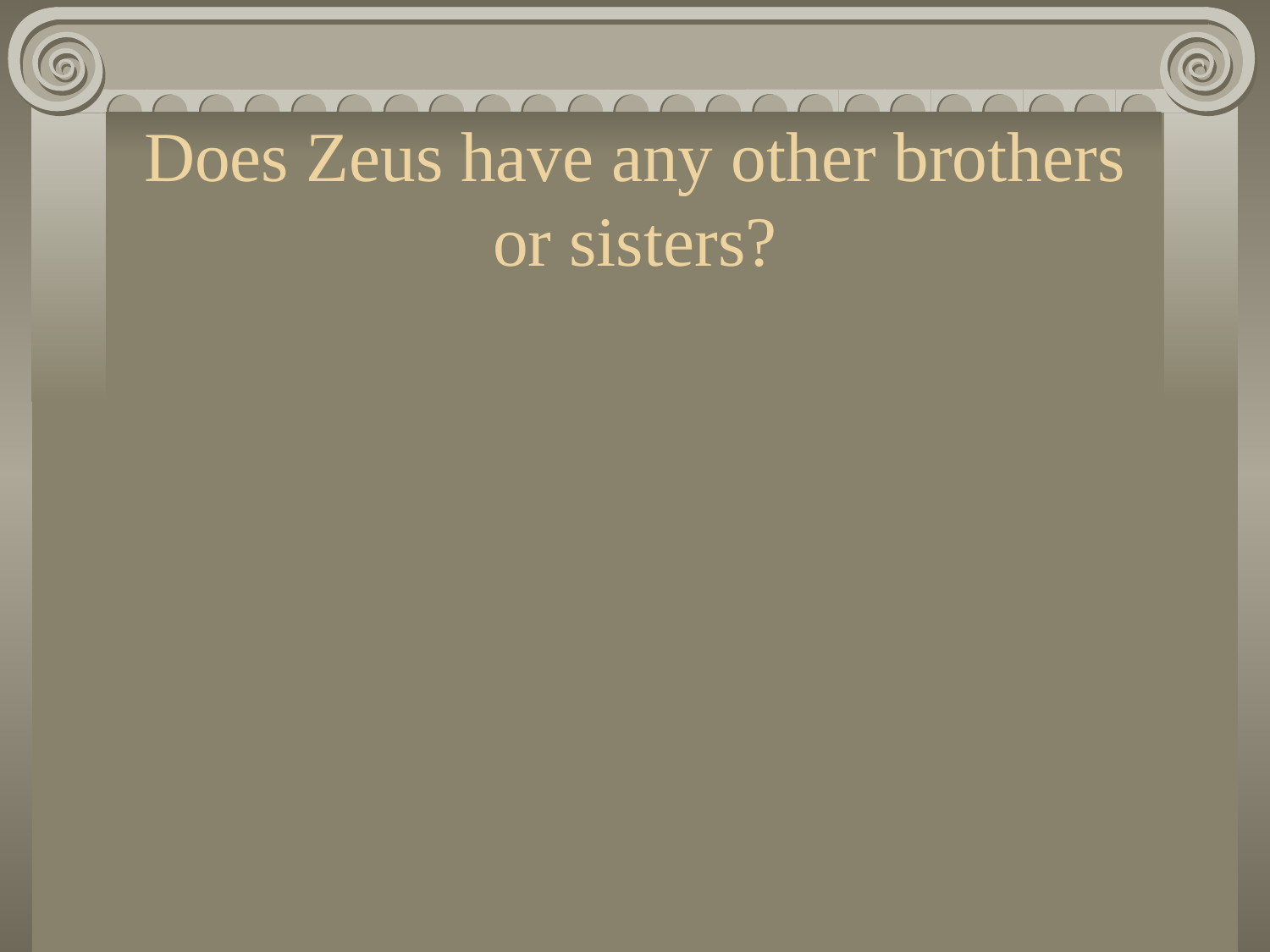

# Does Zeus have any other brothers or sisters?